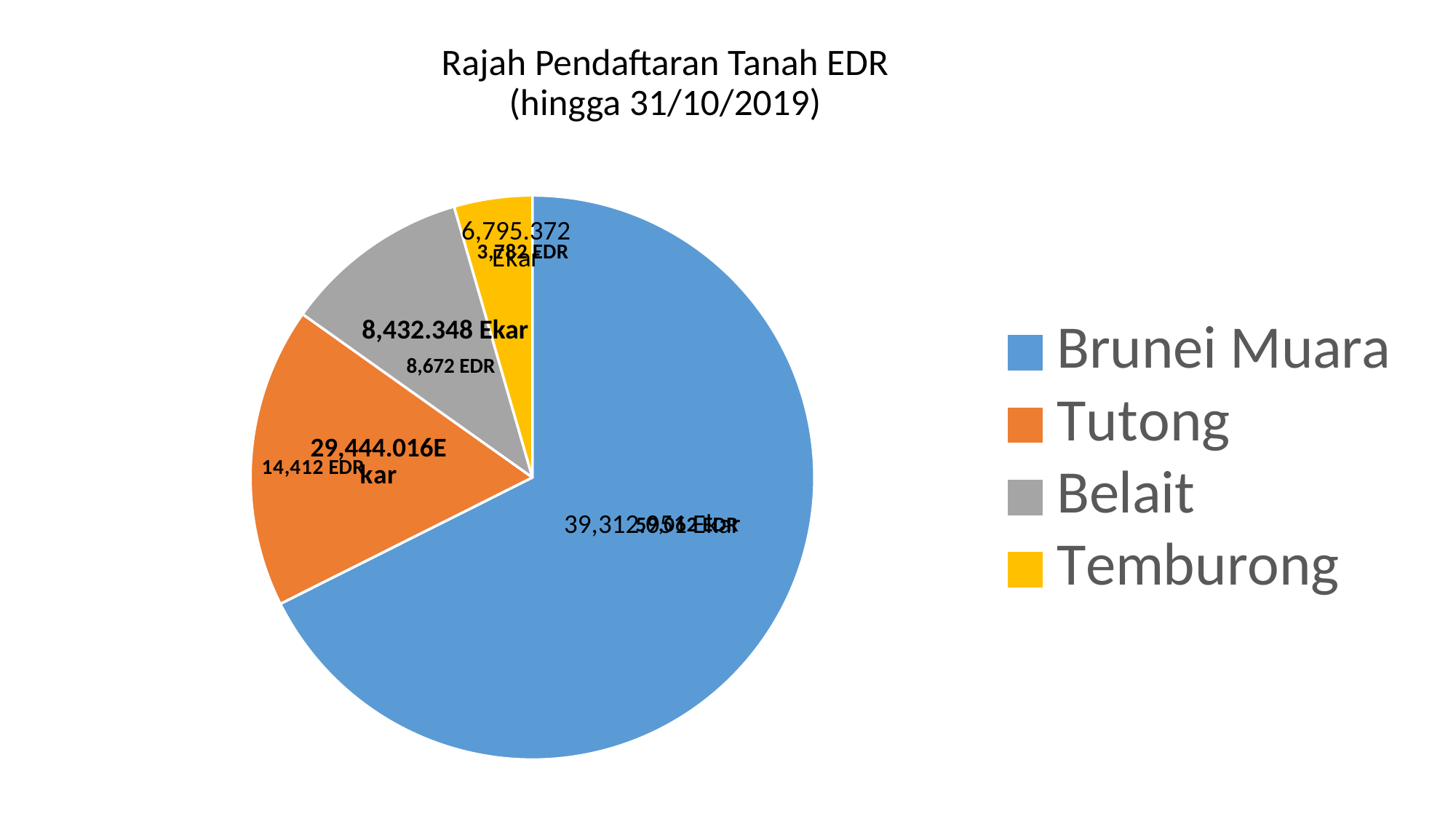

Rajah Pendaftaran Tanah EDR
(hingga 31/10/2019)

### Chart

| Category | Total EDR | Area (Acre) |
|---|---|---|
| Brunei Muara | 51142.0 | 0.0 |
| Tutong | 13030.0 | 0.0 |
| Belait | 8082.0 | 0.0 |
| Temburong | 3392.0 | 0.0 |
8,432.348 Ekar
8,672 EDR